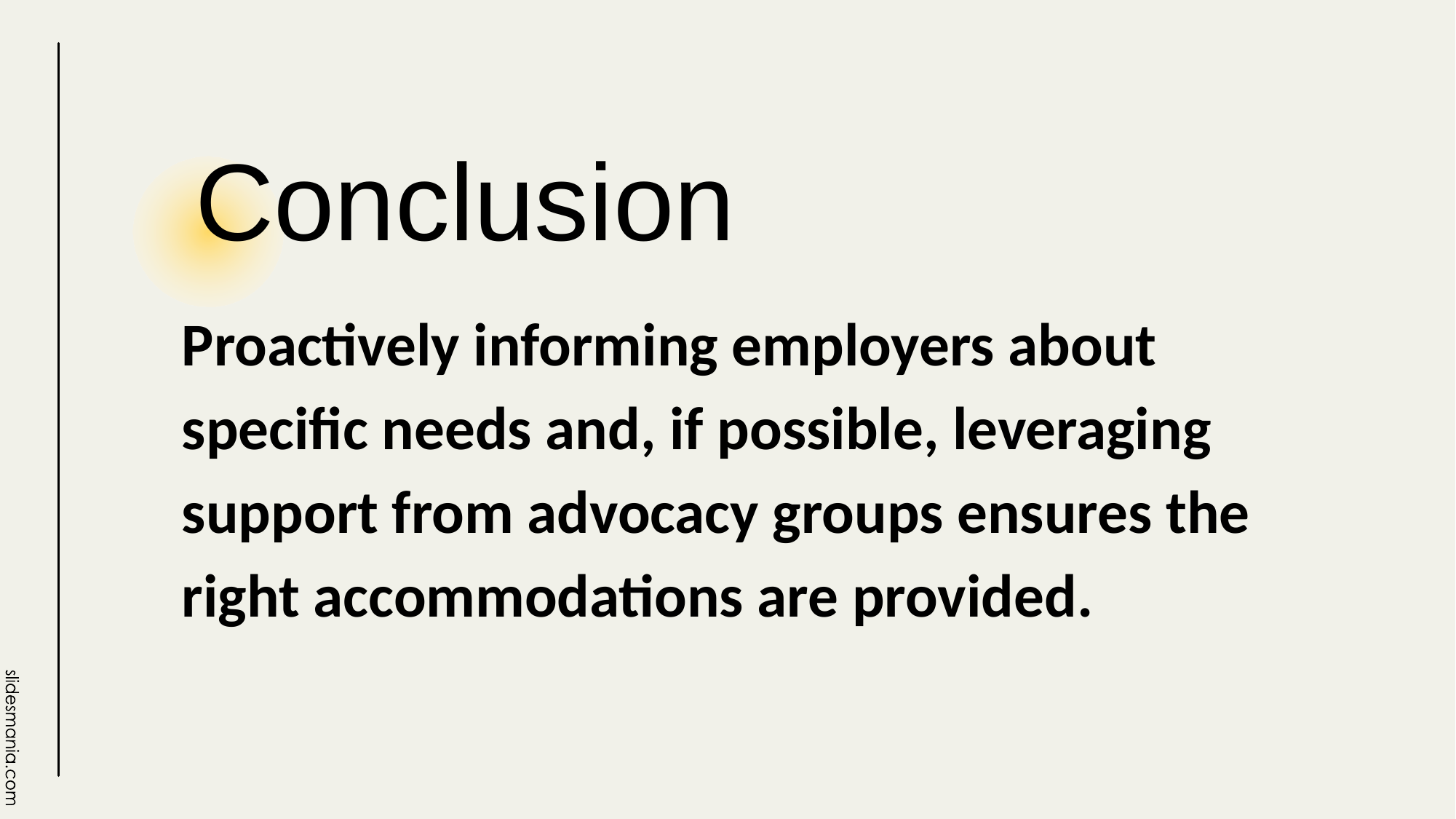

# Conclusion

Proactively informing employers about specific needs and, if possible, leveraging support from advocacy groups ensures the right accommodations are provided.